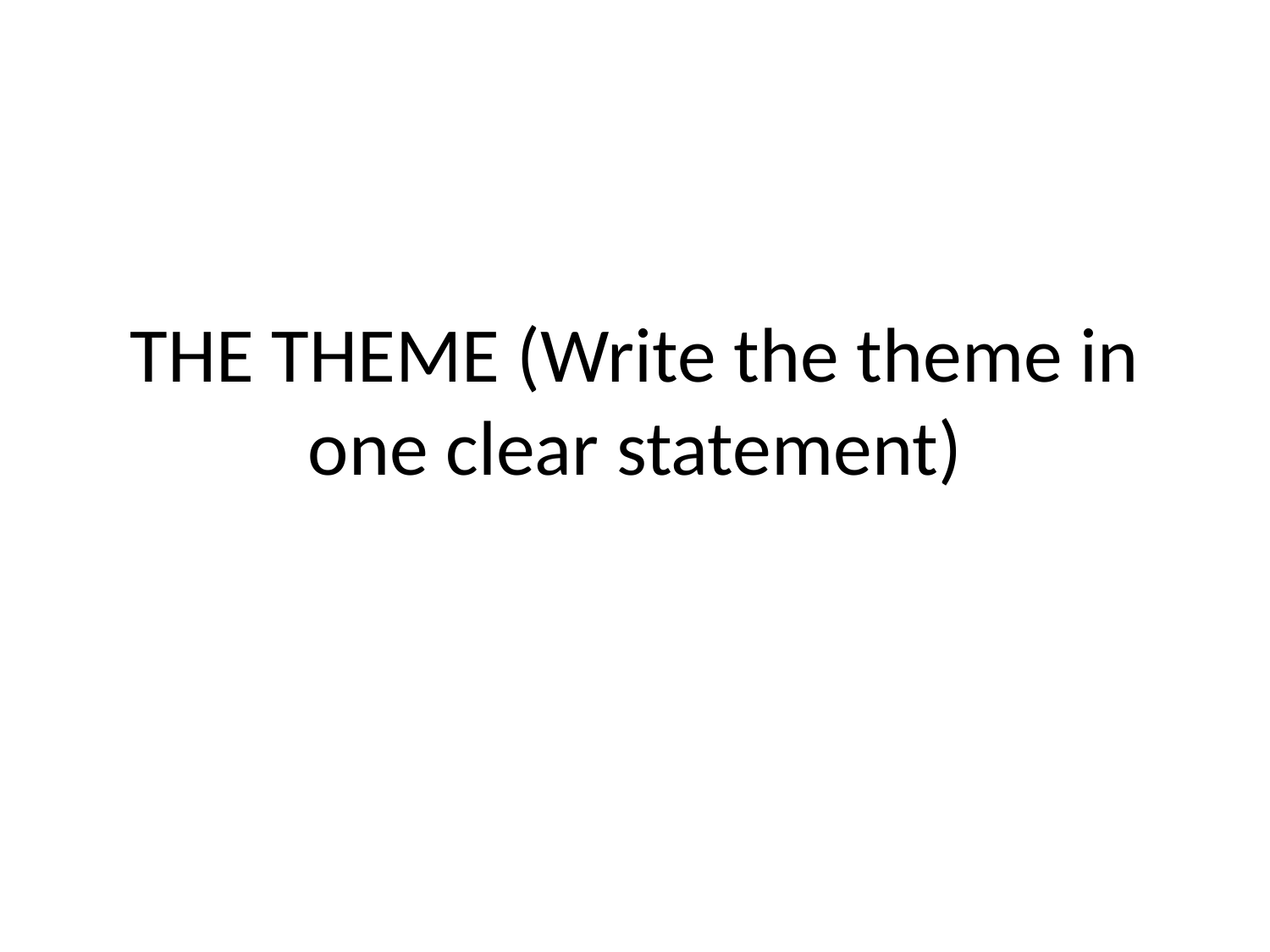

# THE THEME (Write the theme in one clear statement)